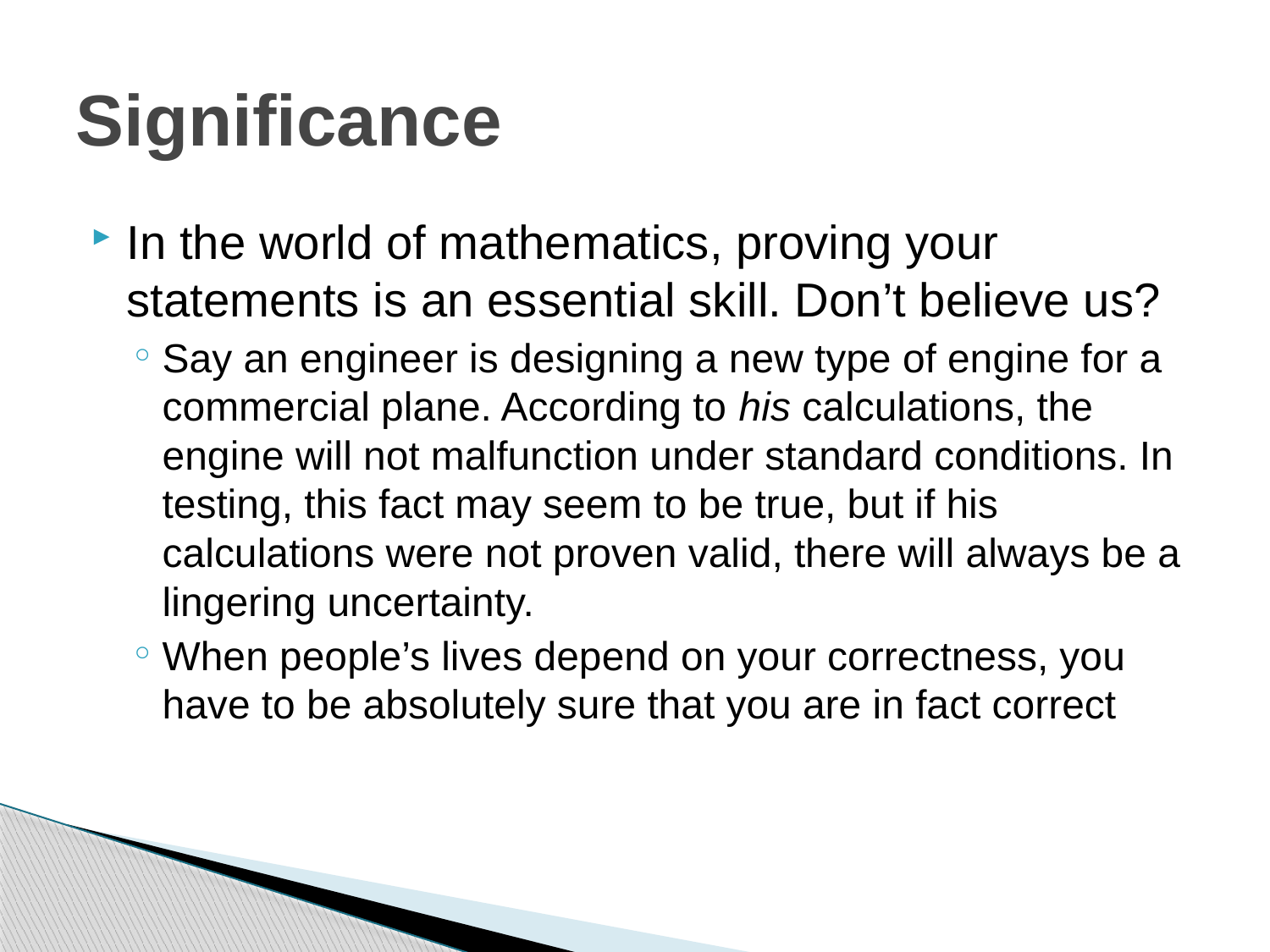

# Significance
In the world of mathematics, proving your statements is an essential skill. Don’t believe us?
Say an engineer is designing a new type of engine for a commercial plane. According to his calculations, the engine will not malfunction under standard conditions. In testing, this fact may seem to be true, but if his calculations were not proven valid, there will always be a lingering uncertainty.
When people’s lives depend on your correctness, you have to be absolutely sure that you are in fact correct